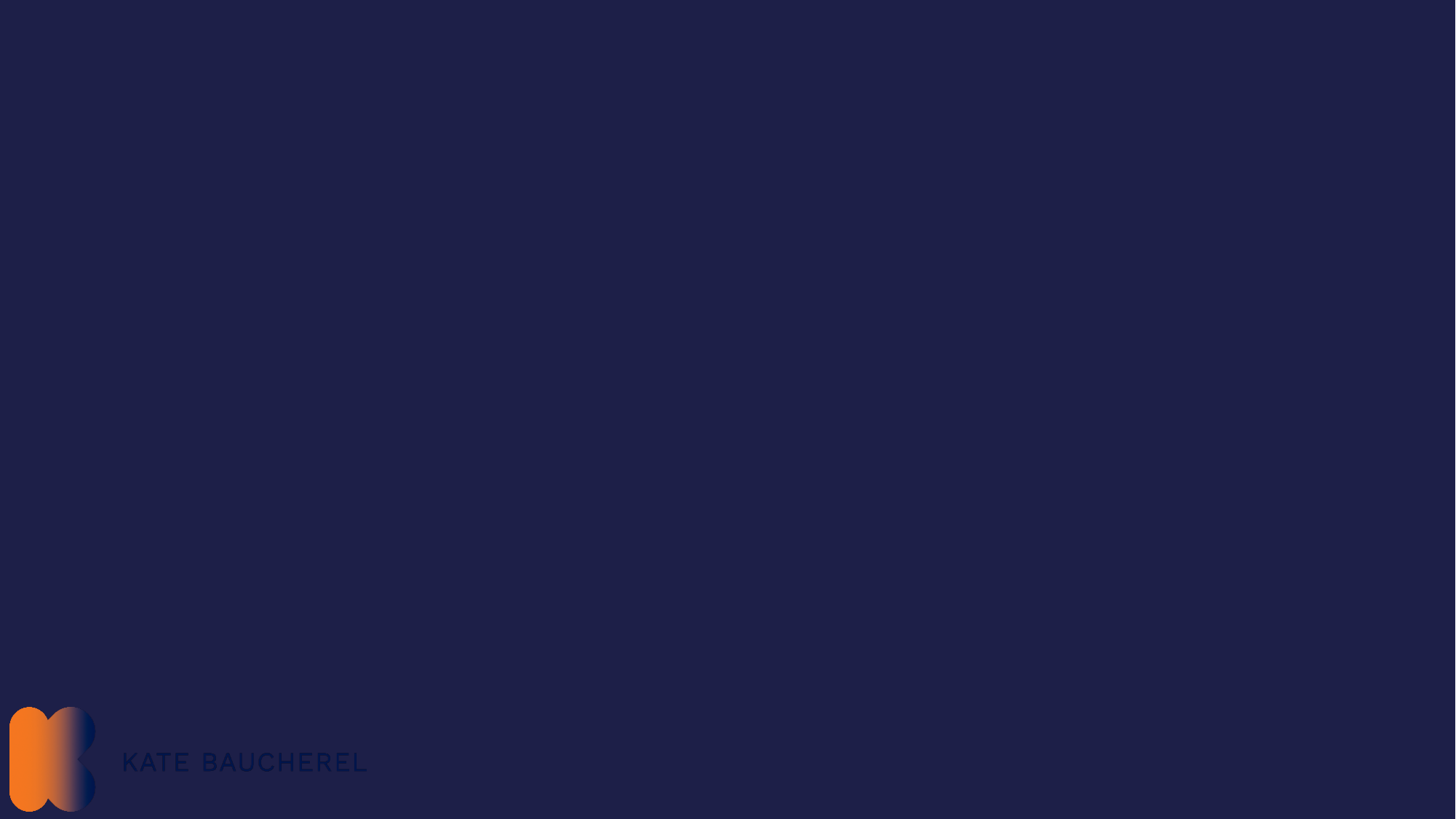

# Crypto asset security - summary
When data is in motion it is vulnerable to attack
When assets are “hot” they are vulnerable to attack
On and off ramps and exchanges can be a target
Social engineering and fraud techniques are rife
Care must be taken when moving assets!
Smart contracts, as we will see, also hold dangers.